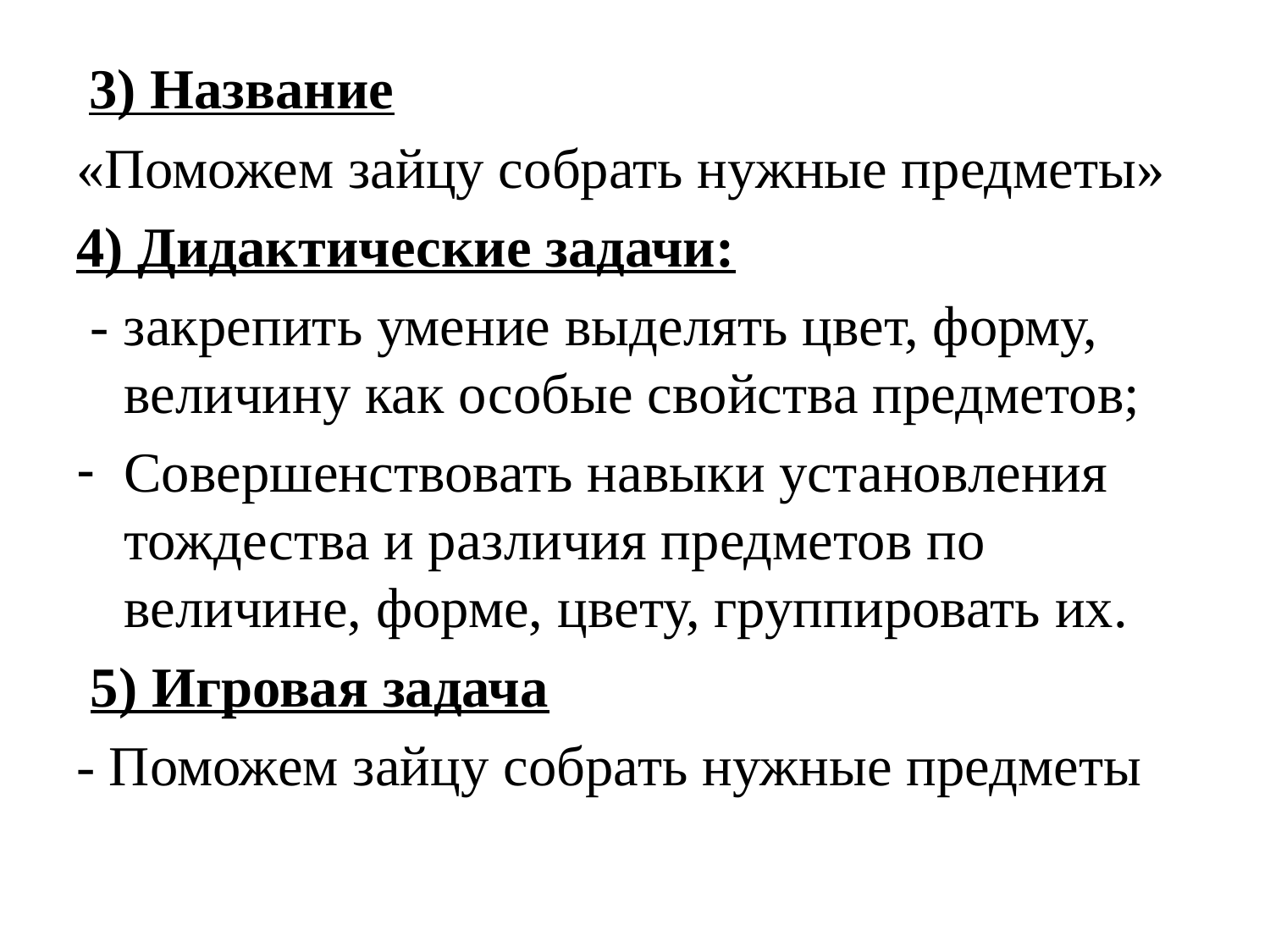

#
 3) Название
«Поможем зайцу собрать нужные предметы»
4) Дидактические задачи:
 - закрепить умение выделять цвет, форму, величину как особые свойства предметов;
Совершенствовать навыки установления тождества и различия предметов по величине, форме, цвету, группировать их.
 5) Игровая задача
- Поможем зайцу собрать нужные предметы